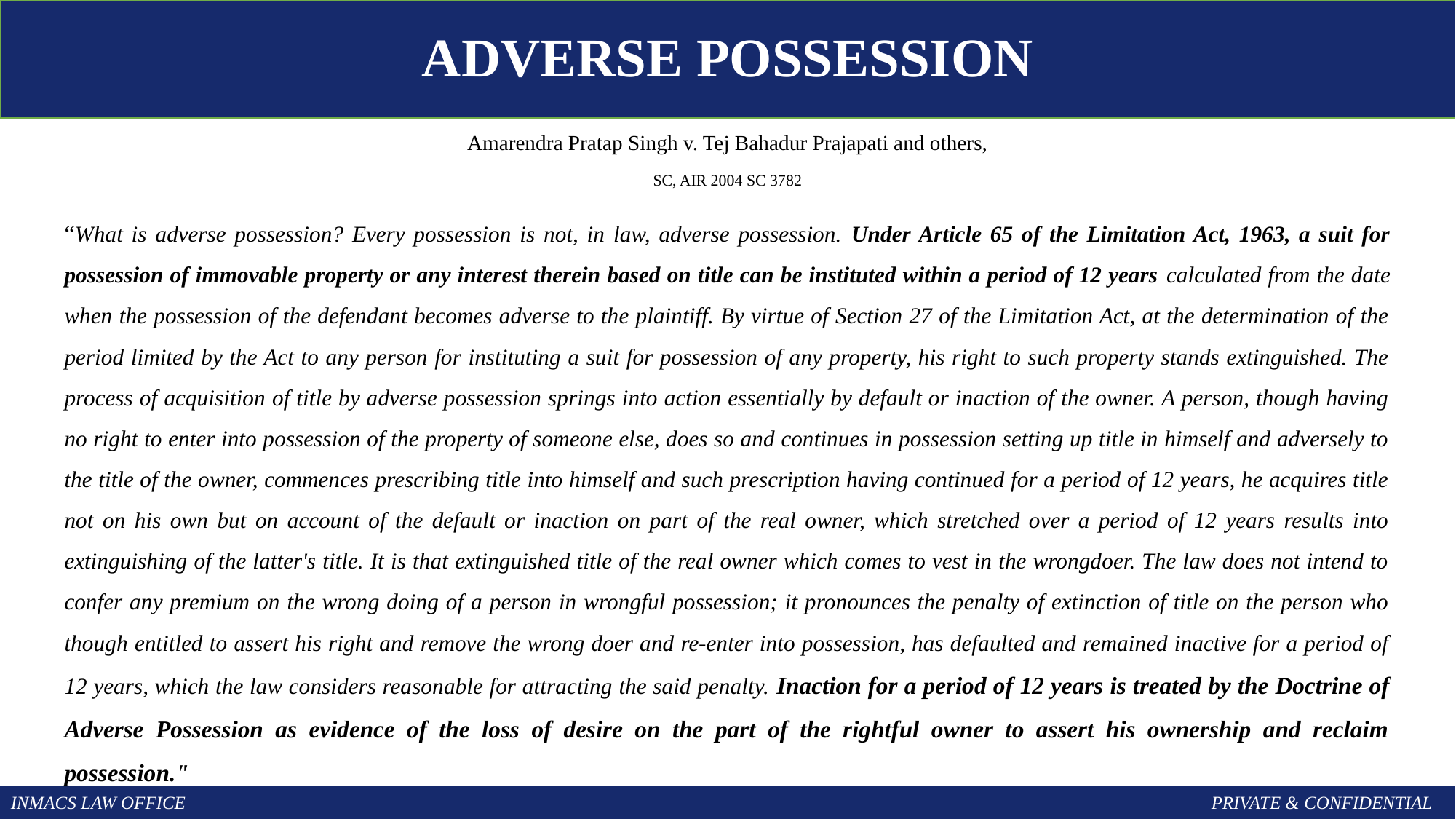

ADVERSE POSSESSION
Amarendra Pratap Singh v. Tej Bahadur Prajapati and others,
SC, AIR 2004 SC 3782
“What is adverse possession? Every possession is not, in law, adverse possession. Under Article 65 of the Limitation Act, 1963, a suit for possession of immovable property or any interest therein based on title can be instituted within a period of 12 years calculated from the date when the possession of the defendant becomes adverse to the plaintiff. By virtue of Section 27 of the Limitation Act, at the determination of the period limited by the Act to any person for instituting a suit for possession of any property, his right to such property stands extinguished. The process of acquisition of title by adverse possession springs into action essentially by default or inaction of the owner. A person, though having no right to enter into possession of the property of someone else, does so and continues in possession setting up title in himself and adversely to the title of the owner, commences prescribing title into himself and such prescription having continued for a period of 12 years, he acquires title not on his own but on account of the default or inaction on part of the real owner, which stretched over a period of 12 years results into extinguishing of the latter's title. It is that extinguished title of the real owner which comes to vest in the wrongdoer. The law does not intend to confer any premium on the wrong doing of a person in wrongful possession; it pronounces the penalty of extinction of title on the person who though entitled to assert his right and remove the wrong doer and re-enter into possession, has defaulted and remained inactive for a period of 12 years, which the law considers reasonable for attracting the said penalty. Inaction for a period of 12 years is treated by the Doctrine of Adverse Possession as evidence of the loss of desire on the part of the rightful owner to assert his ownership and reclaim possession."
INMACS LAW OFFICE										PRIVATE & CONFIDENTIAL